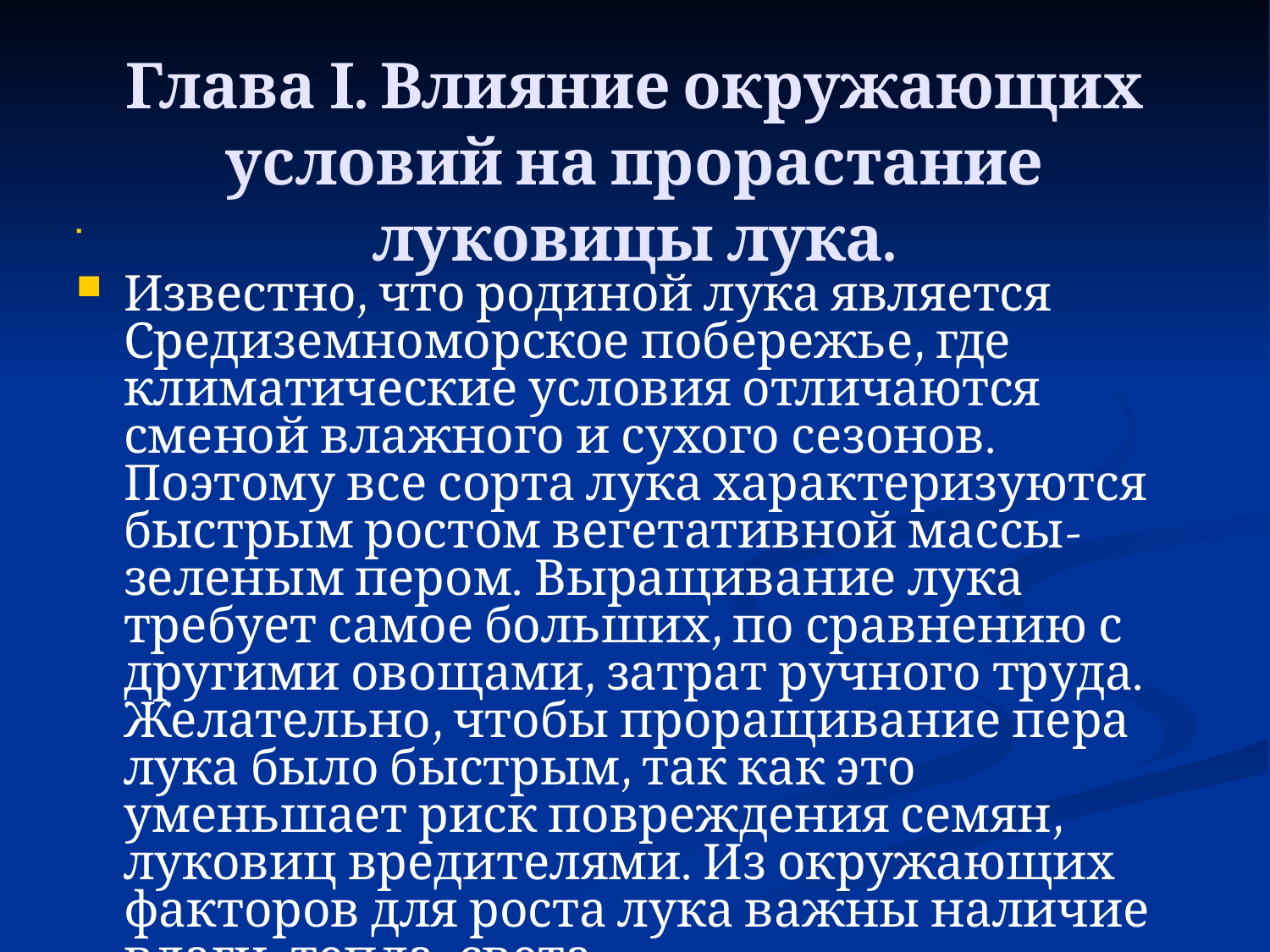

# Глава І. Влияние окружающих условий на прорастание луковицы лука.

Известно, что родиной лука является Средиземноморское побережье, где климатические условия отличаются сменой влажного и сухого сезонов. Поэтому все сорта лука характеризуются быстрым ростом вегетативной массы-зеленым пером. Выращивание лука требует самое больших, по сравнению с другими овощами, затрат ручного труда. Желательно, чтобы проращивание пера лука было быстрым, так как это уменьшает риск повреждения семян, луковиц вредителями. Из окружающих факторов для роста лука важны наличие влаги, тепла, света.
В данной работе исследуется влияние тепла и влаги на рост растения.